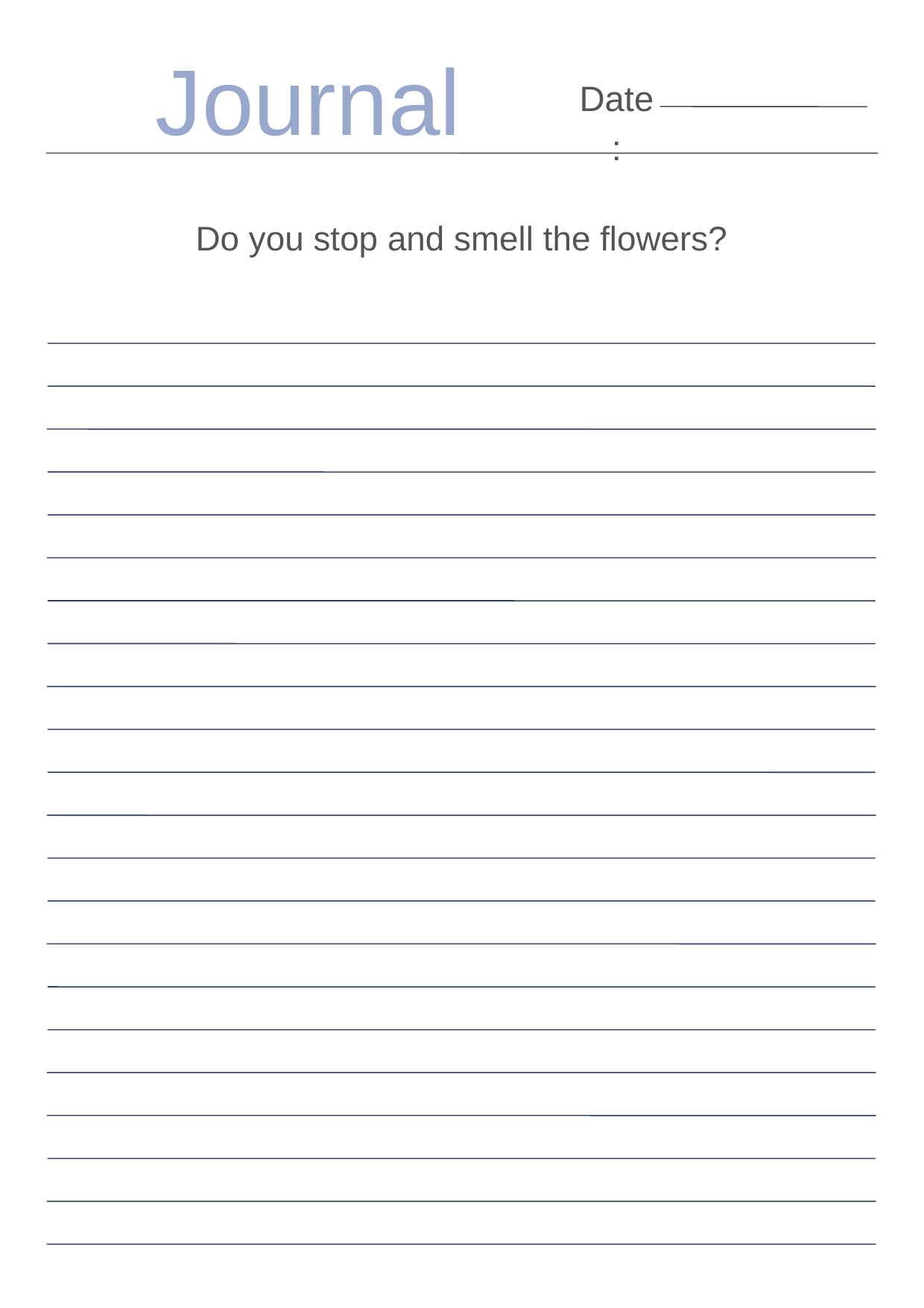

Journal
Date:

Do you stop and smell the flowers?